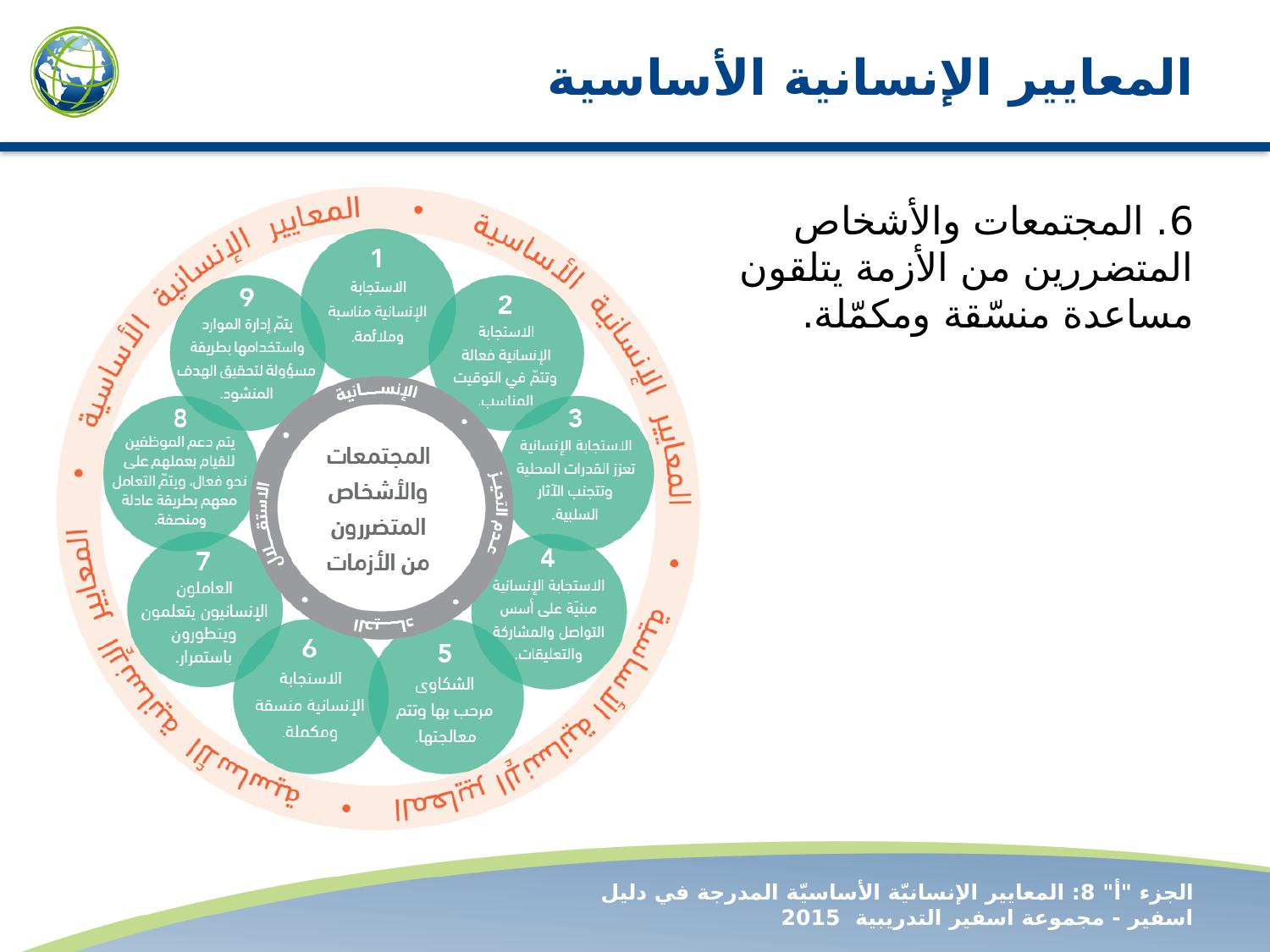

# المعايير الإنسانية الأساسية
6. المجتمعات والأشخاص المتضررين من الأزمة يتلقون مساعدة منسّقة ومكمّلة.
الجزء "أ" 8: المعايير الإنسانيّة الأساسيّة المدرجة في دليل اسفير - مجموعة اسفير التدريبية  2015